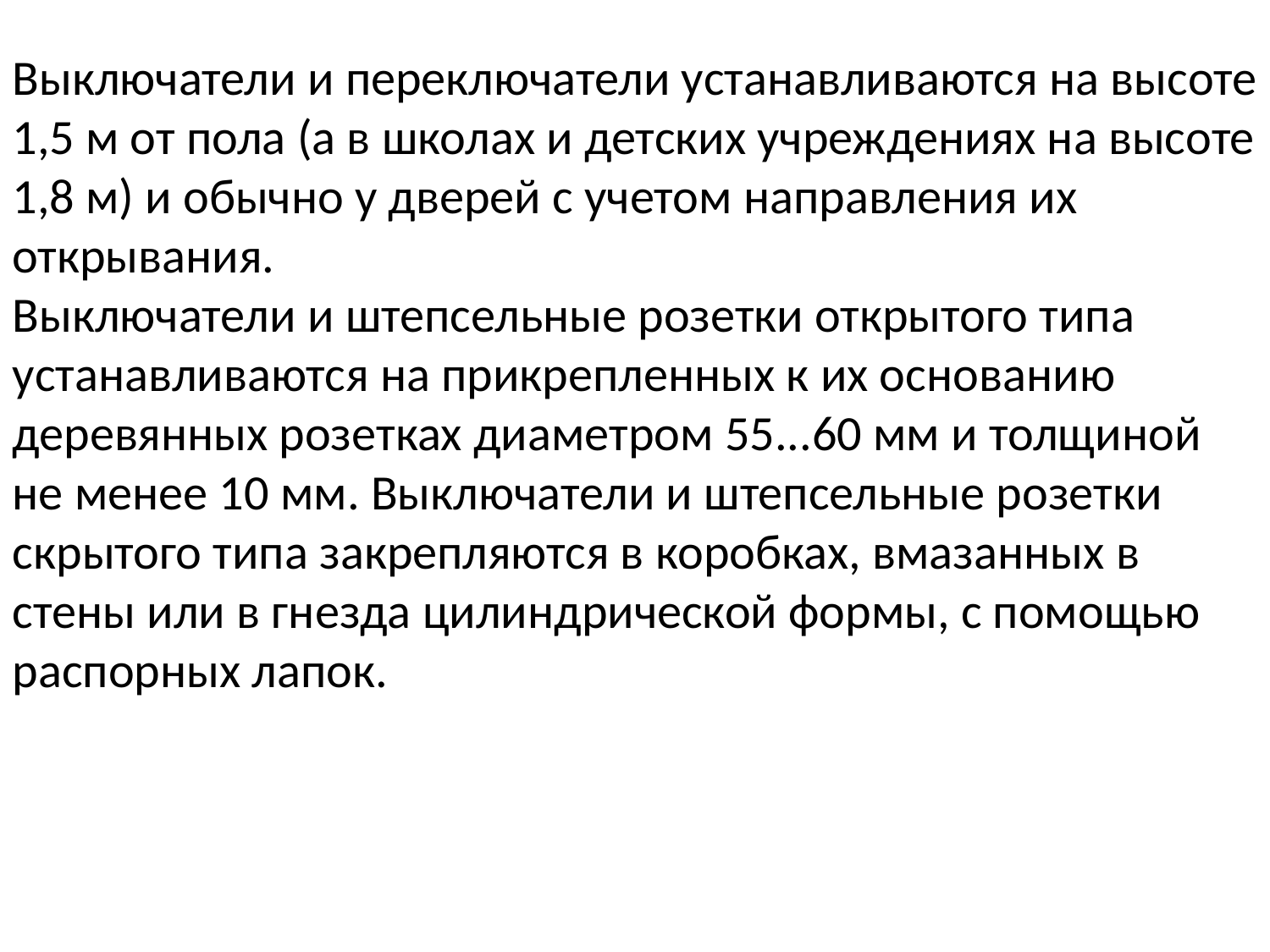

Выключатели и переключатели устанавливаются на высоте 1,5 м от пола (а в школах и детских учреждениях на высоте 1,8 м) и обычно у дверей с учетом направления их открывания.
Выключатели и штепсельные розетки открытого типа устанавливаются на прикрепленных к их основанию деревянных розетках диаметром 55...60 мм и толщиной не менее 10 мм. Выключатели и штепсельные розетки скрытого типа закрепляются в коробках, вмазанных в стены или в гнезда цилиндрической формы, с помощью распорных лапок.